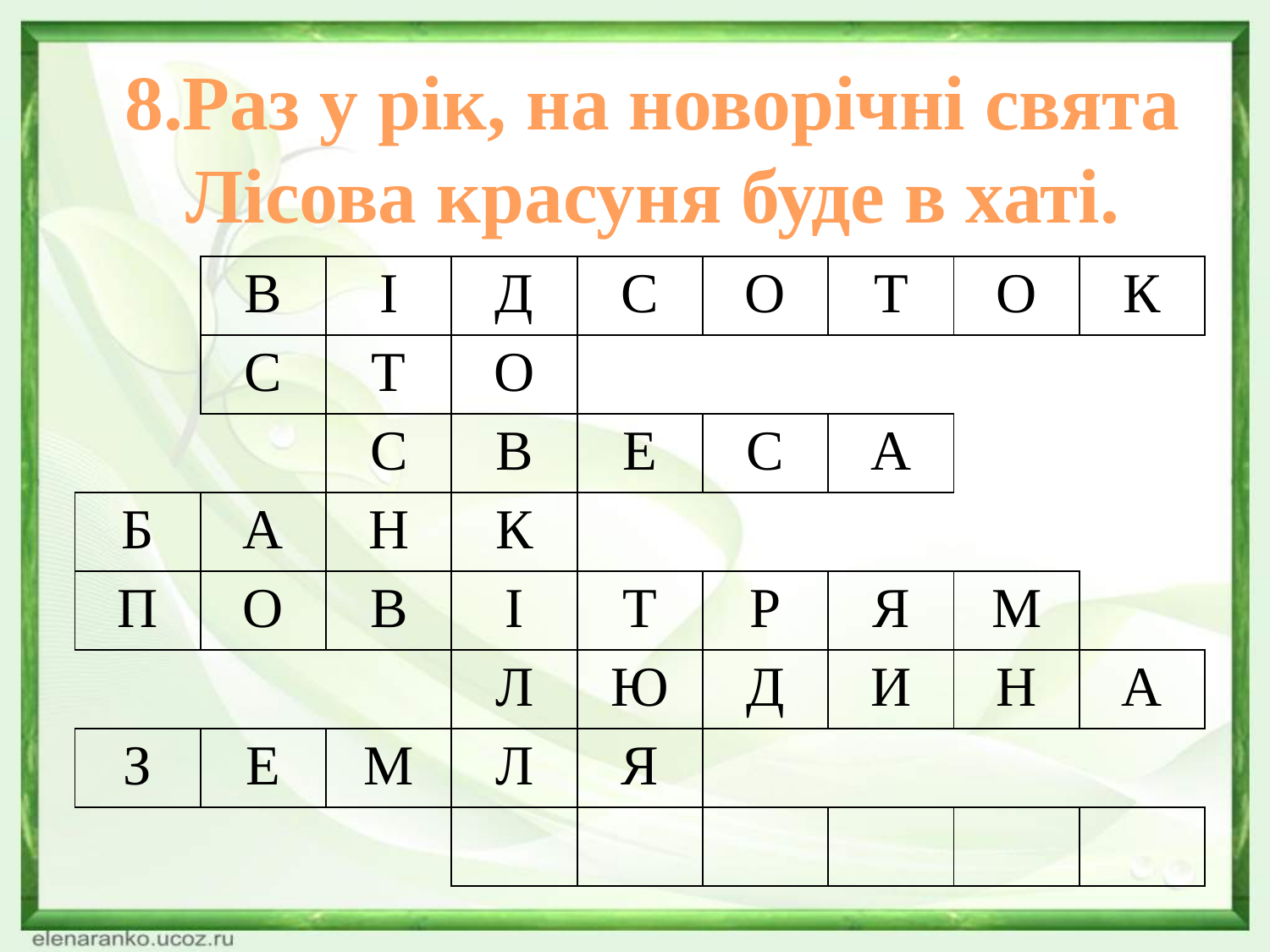

8.Раз у рік, на новорічні свята
Лісова красуня буде в хаті.
|  | В | І | Д | С | О | Т | О | К |
| --- | --- | --- | --- | --- | --- | --- | --- | --- |
|  | С | Т | О |  |  |  |  |  |
|  |  | С | В | Е | С | А |  |  |
| Б | А | Н | К |  |  |  |  |  |
| П | О | В | І | Т | Р | Я | М |  |
|  |  |  | Л | Ю | Д | И | Н | А |
| З | Е | М | Л | Я |  |  |  |  |
|  |  |  |  |  |  |  |  |  |